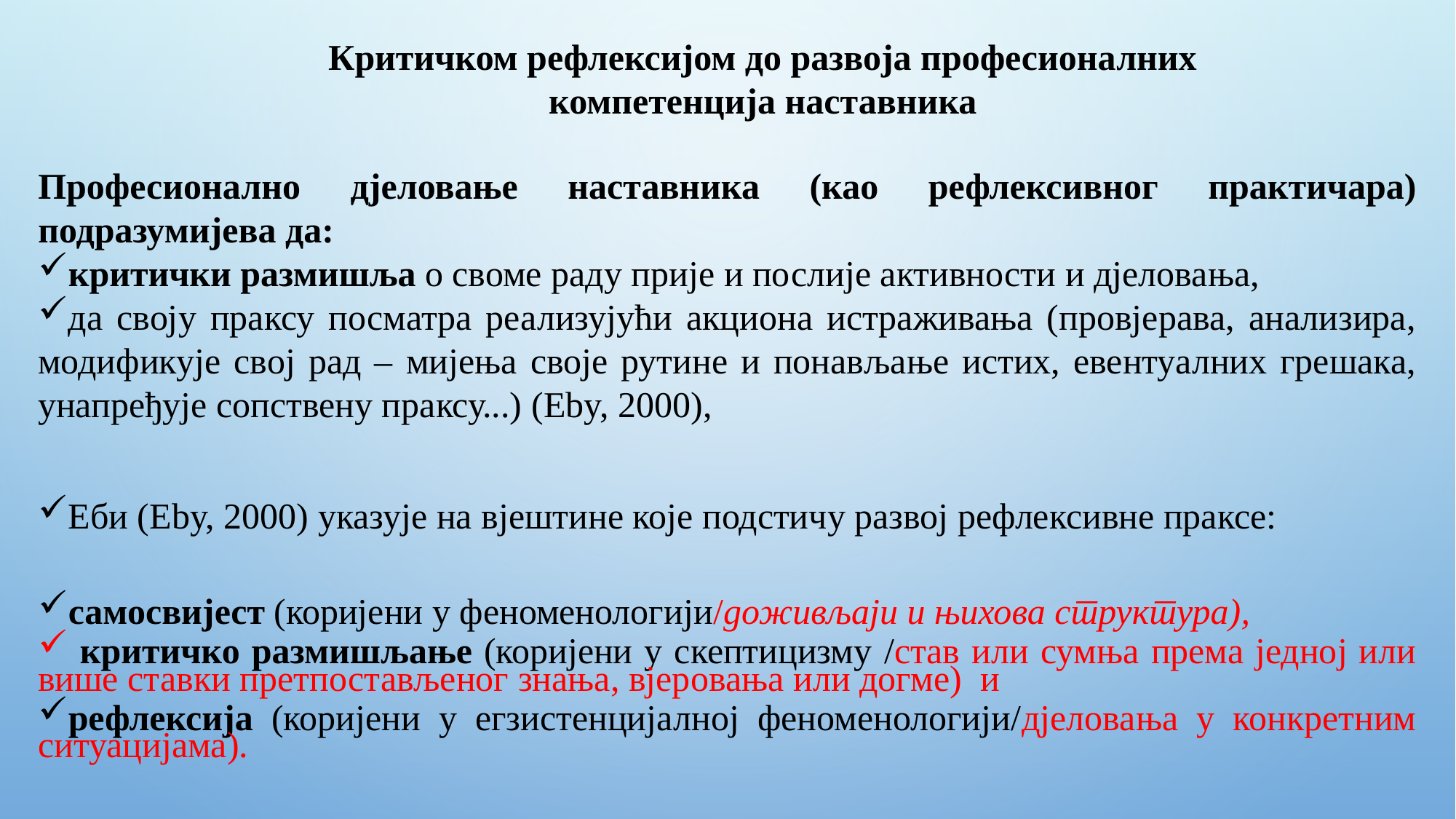

Критичком рефлексијом до развоја професионалних компетенција наставника
Професионално дјеловање наставника (као рефлексивног практичара) подразумијева да:
критички размишља о своме раду прије и послије активности и дјеловања,
да своју праксу посматра реализујући акциона истраживања (провјерава, анализира, модификује свој рад – мијења своје рутине и понављање истих, евентуалних грешака, унапређује сопствену праксу...) (Eby, 2000),

Еби (Eby, 2000) указује на вјештине које подстичу развој рефлексивне праксе:

самосвијест (коријени у феноменологији/доживљаји и њихова структура),
 критичко размишљање (коријени у скептицизму /став или сумња према једној или више ставки претпостављеног знања, вjеровања или догме)  и
рефлексија (коријени у егзистенцијалној феноменологији/дјеловања у конкретним ситуацијама).